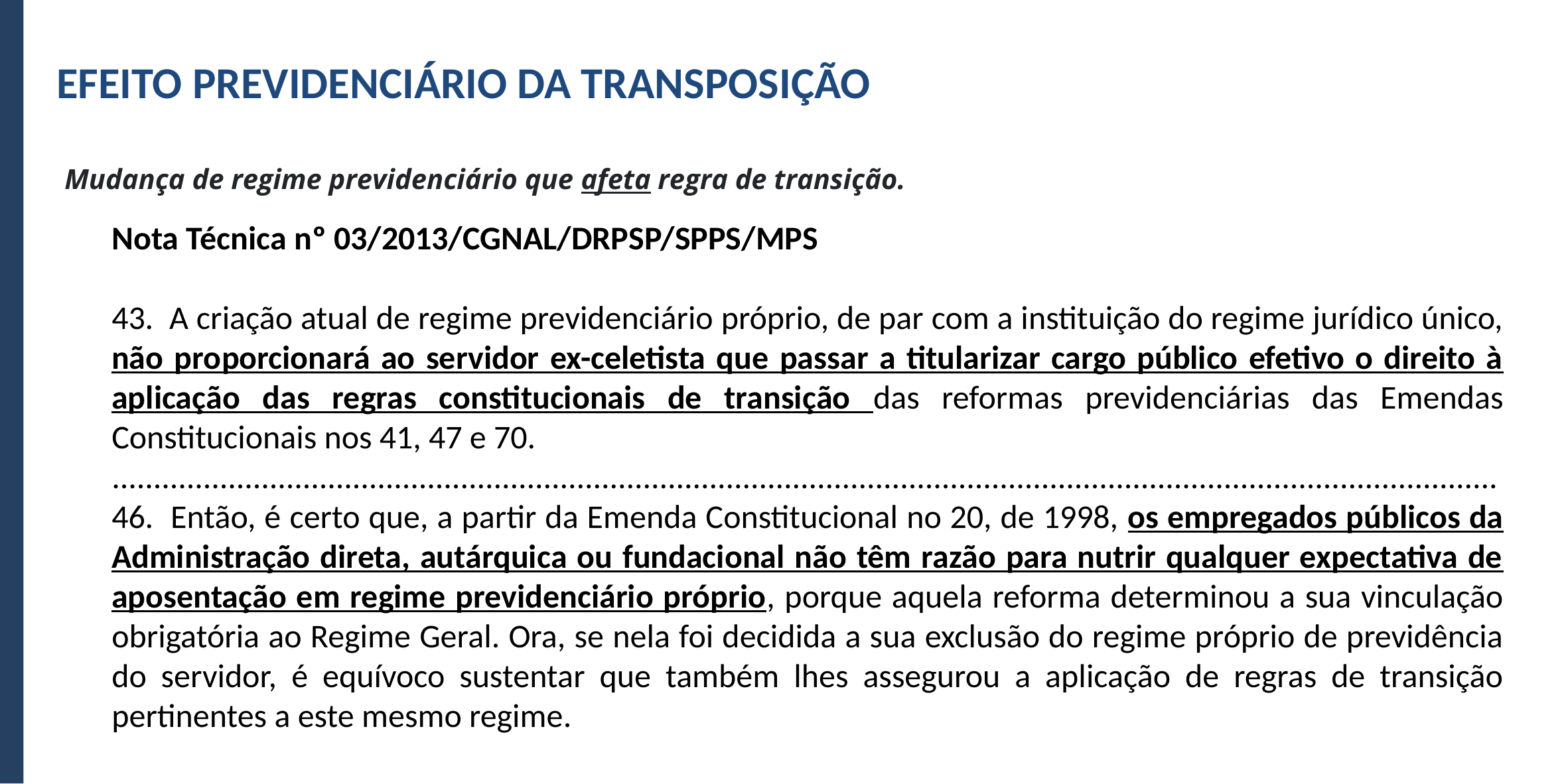

EFEITO PREVIDENCIÁRIO DA TRANSPOSIÇÃO
Mudança de regime previdenciário que afeta regra de transição.
Nota Técnica nº 03/2013/CGNAL/DRPSP/SPPS/MPS

43.  A criação atual de regime previdenciário próprio, de par com a instituição do regime jurídico único, não proporcionará ao servidor ex-celetista que passar a titularizar cargo público efetivo o direito à aplicação das regras constitucionais de transição das reformas previdenciárias das Emendas Constitucionais nos 41, 47 e 70.
.......................................................................................................................................................................
46.  Então, é certo que, a partir da Emenda Constitucional no 20, de 1998, os empregados públicos da Administração direta, autárquica ou fundacional não têm razão para nutrir qualquer expectativa de aposentação em regime previdenciário próprio, porque aquela reforma determinou a sua vinculação obrigatória ao Regime Geral. Ora, se nela foi decidida a sua exclusão do regime próprio de previdência do servidor, é equívoco sustentar que também lhes assegurou a aplicação de regras de transição pertinentes a este mesmo regime.